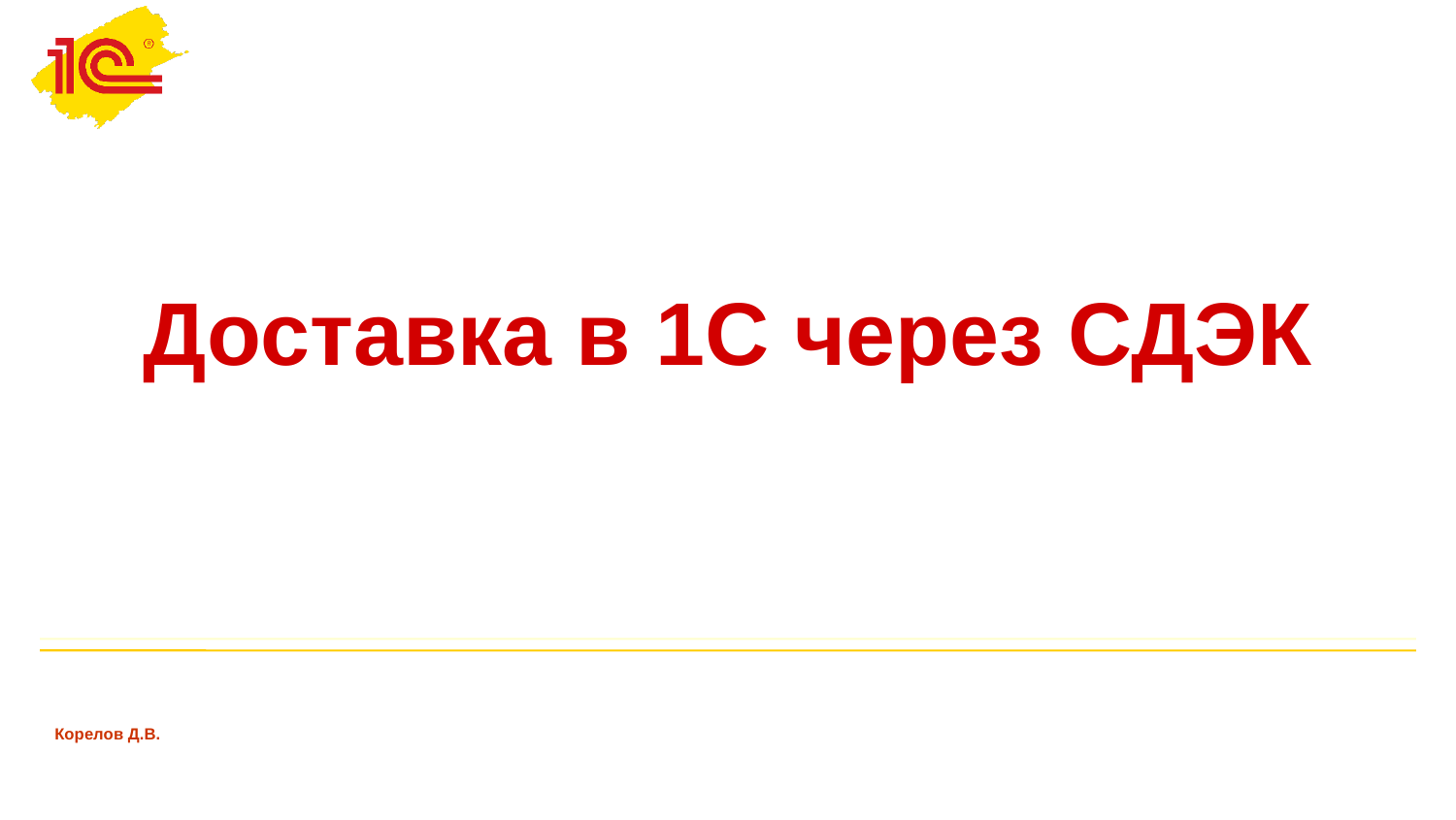

# Доставка в 1С через СДЭК
Корелов Д.В.